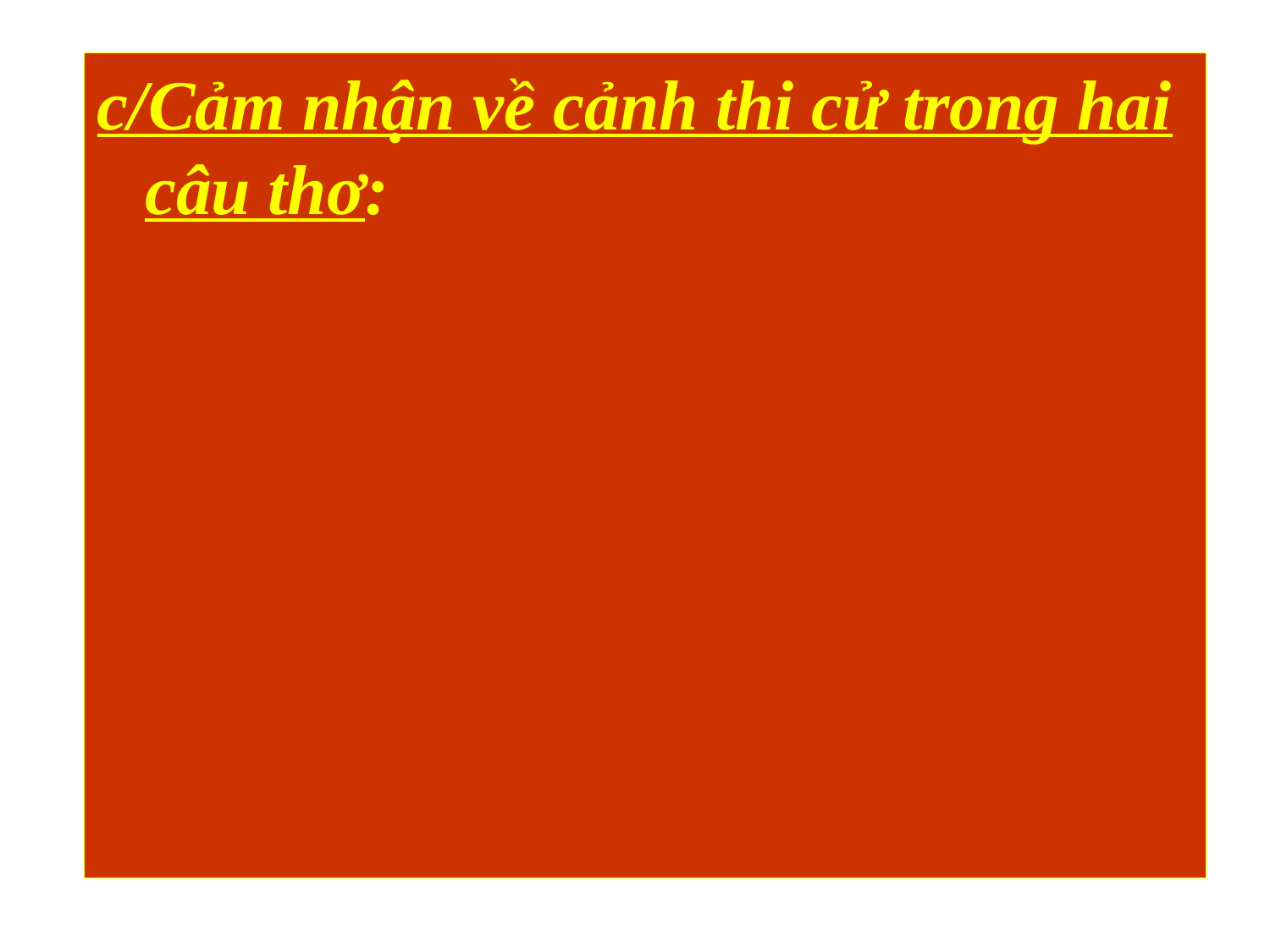

c/Cảm nhận về cảnh thi cử trong hai câu thơ: